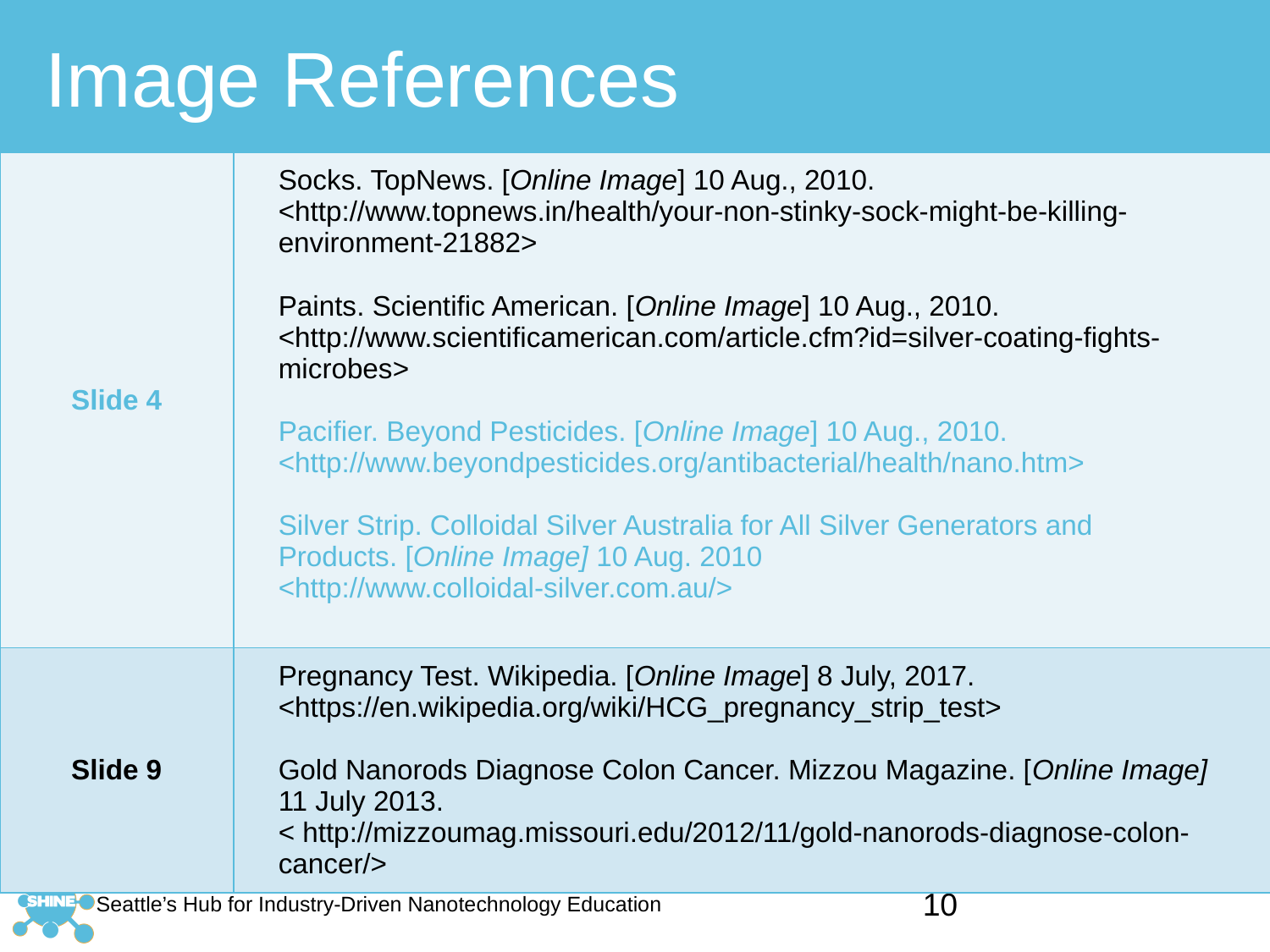

# Image References
| Slide 4 | Socks. TopNews. [Online Image] 10 Aug., 2010. <http://www.topnews.in/health/your-non-stinky-sock-might-be-killing-environment-21882> Paints. Scientific American. [Online Image] 10 Aug., 2010. <http://www.scientificamerican.com/article.cfm?id=silver-coating-fights-microbes> Pacifier. Beyond Pesticides. [Online Image] 10 Aug., 2010. <http://www.beyondpesticides.org/antibacterial/health/nano.htm> Silver Strip. Colloidal Silver Australia for All Silver Generators and Products. [Online Image] 10 Aug. 2010 <http://www.colloidal-silver.com.au/> |
| --- | --- |
| Slide 9 | Pregnancy Test. Wikipedia. [Online Image] 8 July, 2017. <https://en.wikipedia.org/wiki/HCG\_pregnancy\_strip\_test> Gold Nanorods Diagnose Colon Cancer. Mizzou Magazine. [Online Image] 11 July 2013. < http://mizzoumag.missouri.edu/2012/11/gold-nanorods-diagnose-colon-cancer/> |
10